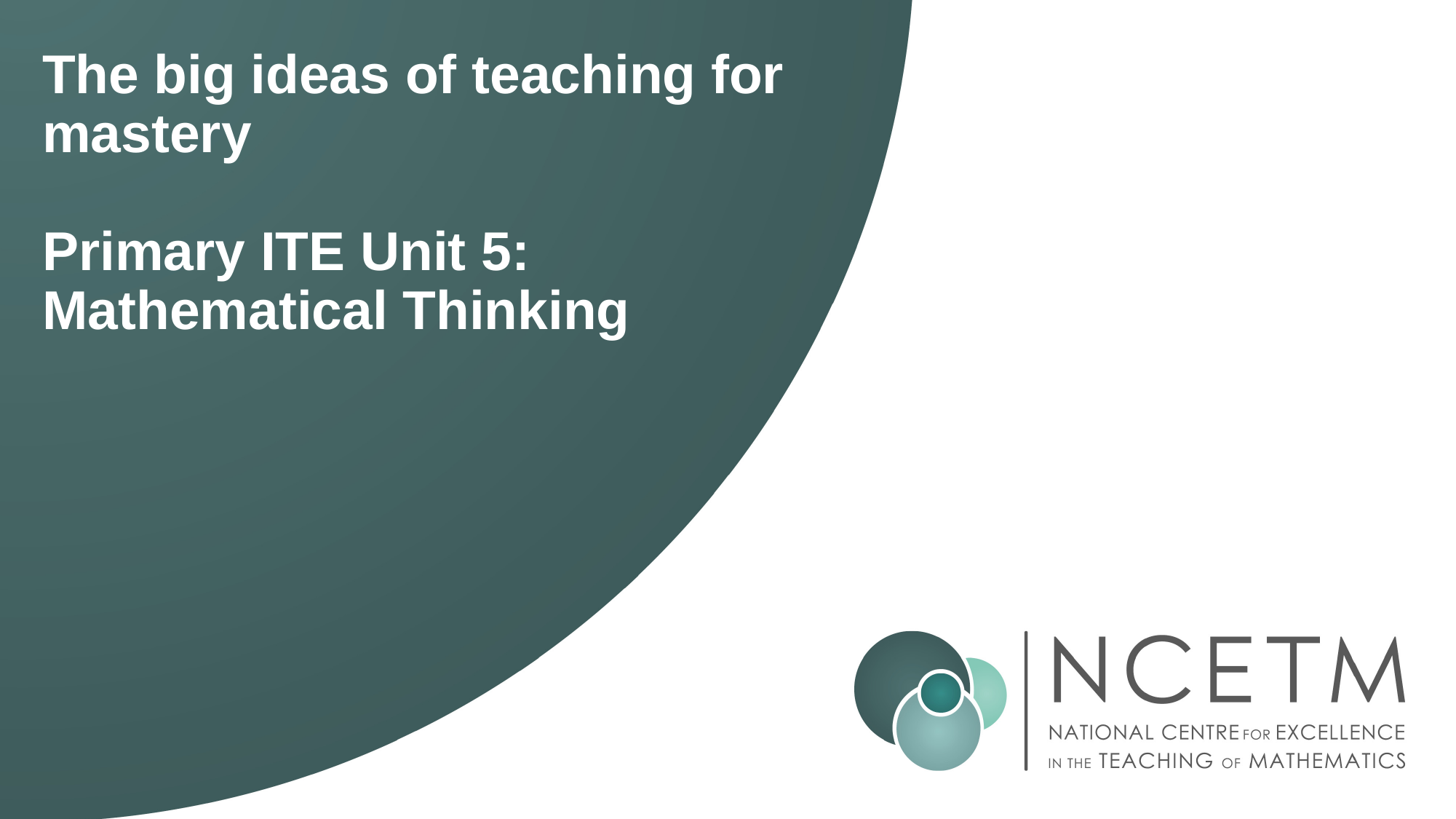

# The big ideas of teaching for mastery Primary ITE Unit 5: Mathematical Thinking